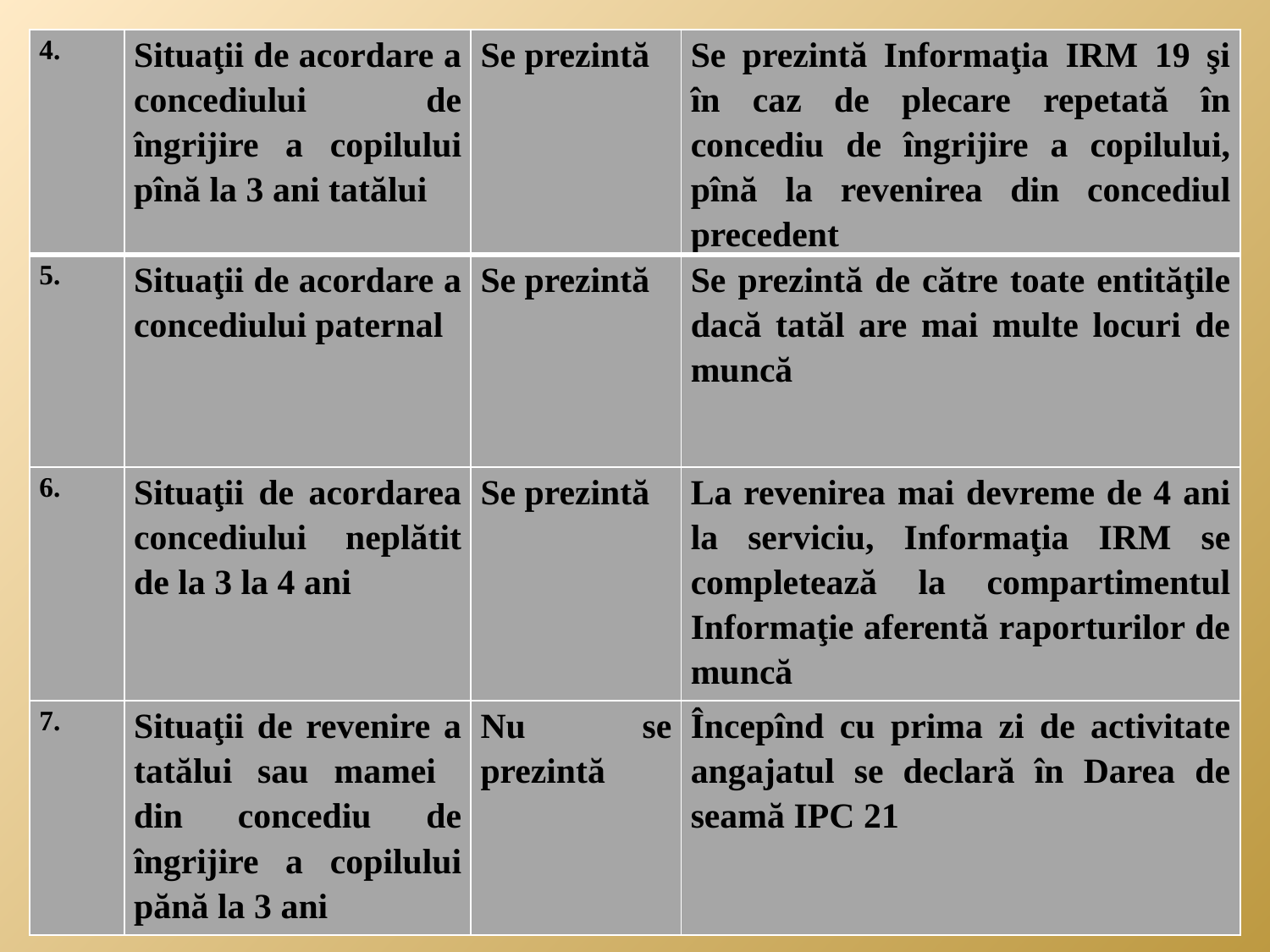

| 4. | Situaţii de acordare a concediului de îngrijire a copilului pînă la 3 ani tatălui | Se prezintă | Se prezintă Informaţia IRM 19 şi în caz de plecare repetată în concediu de îngrijire a copilului, pînă la revenirea din concediul precedent |
| --- | --- | --- | --- |
| 5. | Situaţii de acordare a concediului paternal | Se prezintă | Se prezintă de către toate entităţile dacă tatăl are mai multe locuri de muncă |
| 6. | Situaţii de acordarea concediului neplătit de la 3 la 4 ani | Se prezintă | La revenirea mai devreme de 4 ani la serviciu, Informaţia IRM se completează la compartimentul Informaţie aferentă raporturilor de muncă |
| 7. | Situaţii de revenire a tatălui sau mamei din concediu de îngrijire a copilului pănă la 3 ani | Nu se prezintă | Începînd cu prima zi de activitate angajatul se declară în Darea de seamă IPC 21 |